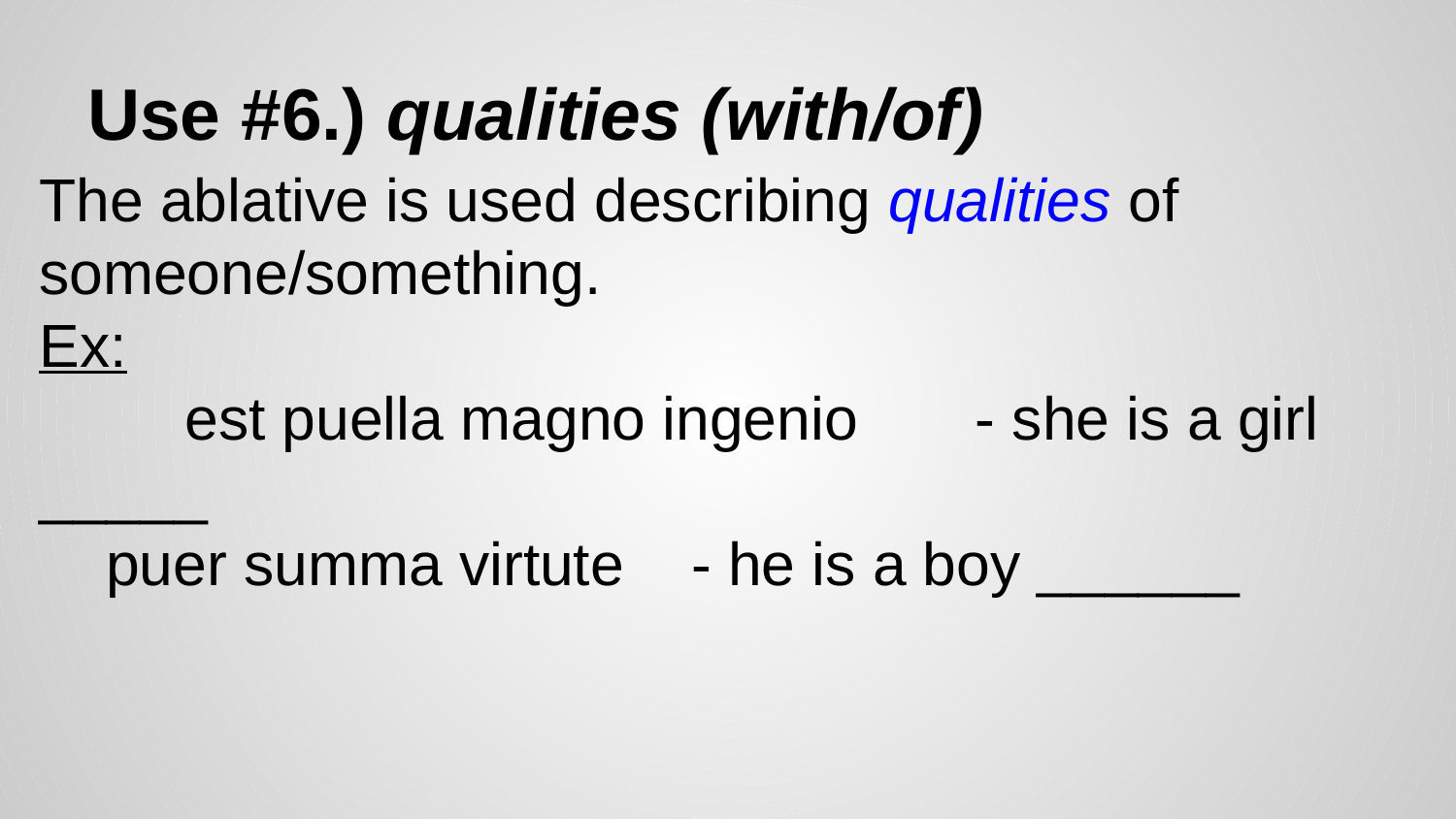

# Use #6.) qualities (with/of)
The ablative is used describing qualities of someone/something.
Ex:
	est puella magno ingenio       - she is a girl _____
    puer summa virtute    - he is a boy ______